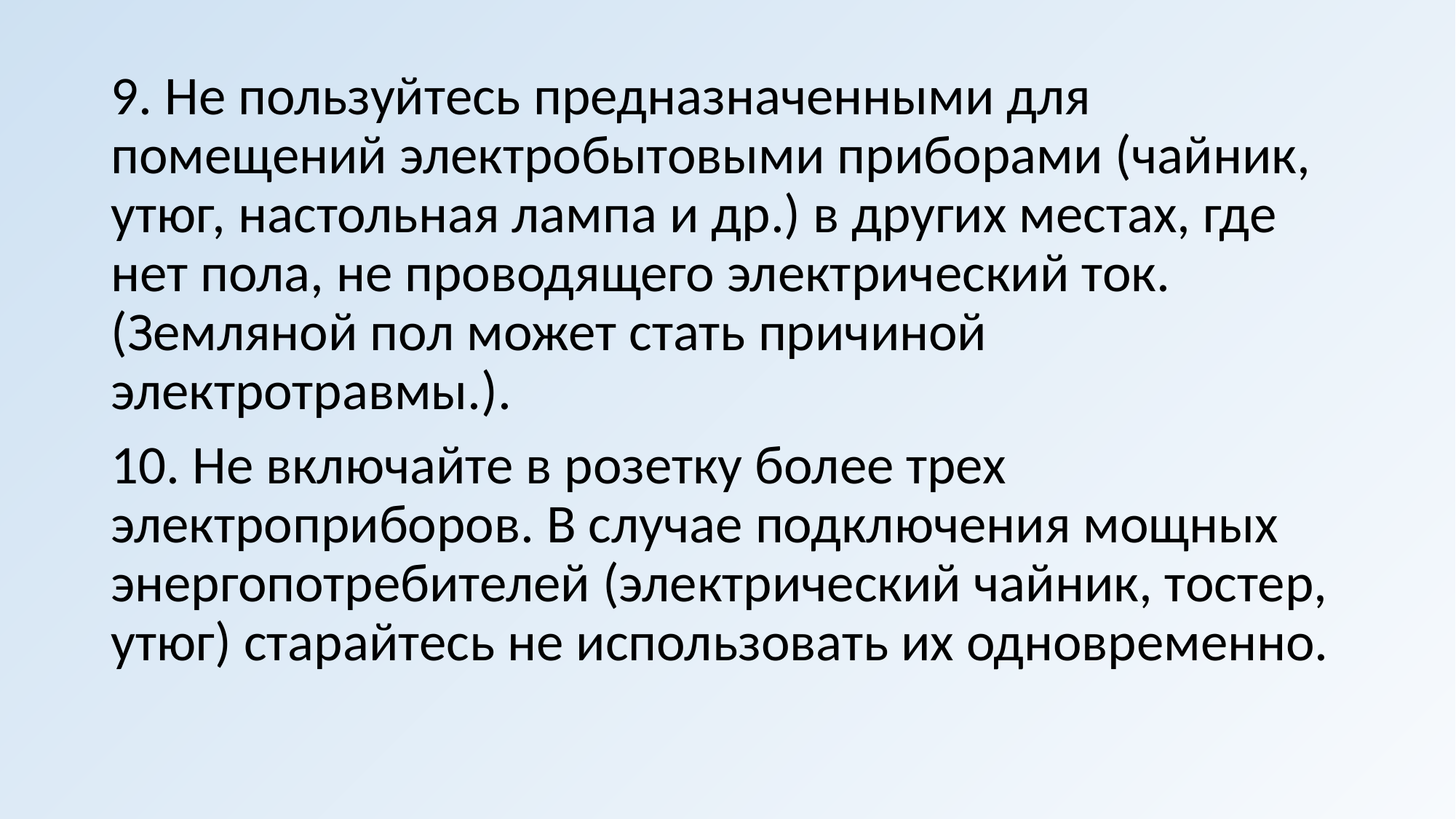

9. Не пользуйтесь предназначенными для помещений электробытовыми приборами (чайник, утюг, настольная лампа и др.) в других местах, где нет пола, не проводящего электрический ток. (Земляной пол может стать причиной электротравмы.).
10. Не включайте в розетку более трех электроприборов. В случае подключения мощных энергопотребителей (электрический чайник, тостер, утюг) старайтесь не использовать их одновременно.